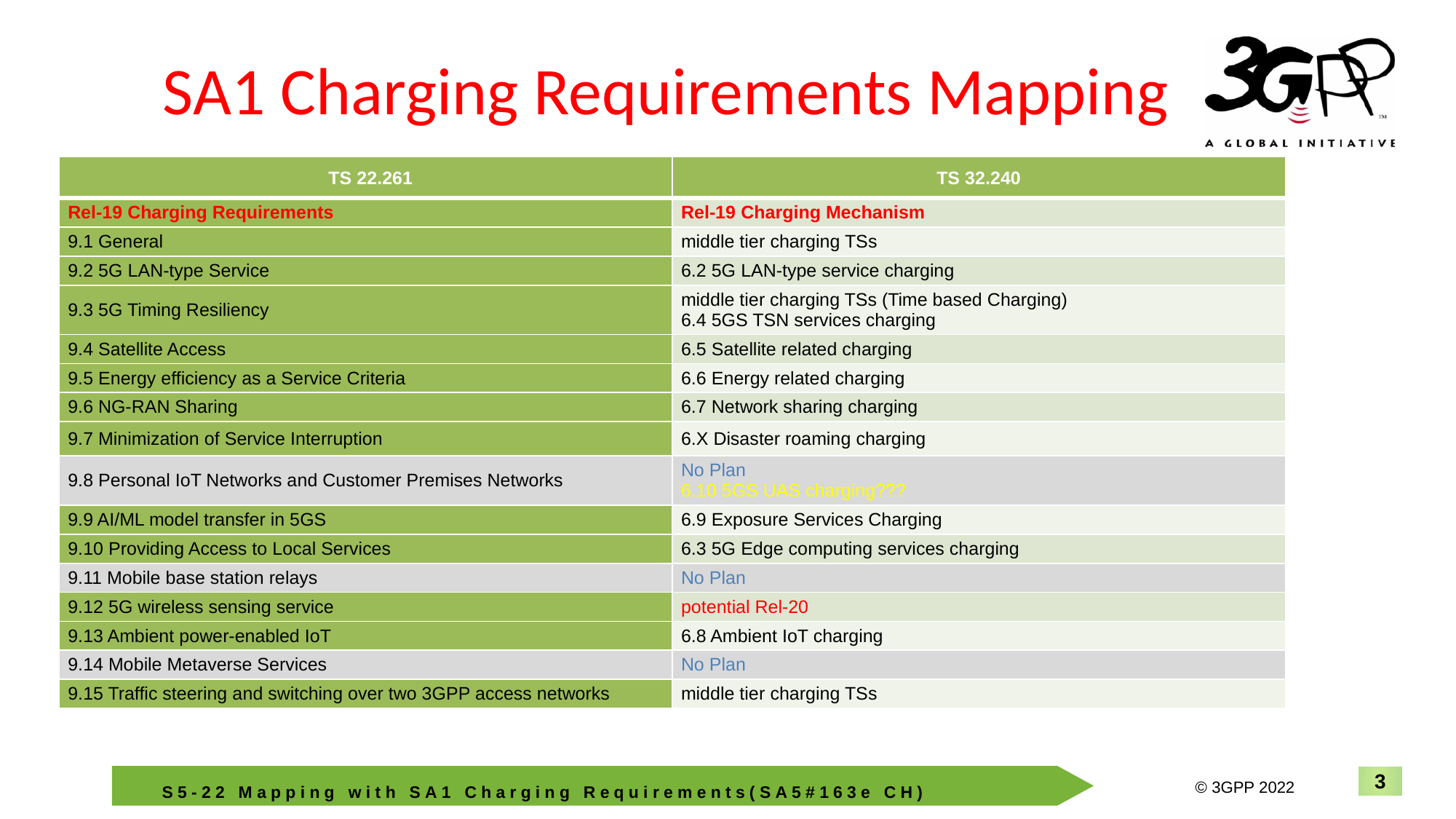

# SA1 Charging Requirements Mapping
| TS 22.261 | TS 32.240 |
| --- | --- |
| Rel-19 Charging Requirements | Rel-19 Charging Mechanism |
| 9.1 General | middle tier charging TSs |
| 9.2 5G LAN-type Service | 6.2 5G LAN-type service charging |
| 9.3 5G Timing Resiliency | middle tier charging TSs (Time based Charging) 6.4 5GS TSN services charging |
| 9.4 Satellite Access | 6.5 Satellite related charging |
| 9.5 Energy efficiency as a Service Criteria | 6.6 Energy related charging |
| 9.6 NG-RAN Sharing | 6.7 Network sharing charging |
| 9.7 Minimization of Service Interruption | 6.X Disaster roaming charging |
| 9.8 Personal IoT Networks and Customer Premises Networks | No Plan 6.10 5GS UAS charging??? |
| 9.9 AI/ML model transfer in 5GS | 6.9 Exposure Services Charging |
| 9.10 Providing Access to Local Services | 6.3 5G Edge computing services charging |
| 9.11 Mobile base station relays | No Plan |
| 9.12 5G wireless sensing service | potential Rel-20 |
| 9.13 Ambient power-enabled IoT | 6.8 Ambient IoT charging |
| 9.14 Mobile Metaverse Services | No Plan |
| 9.15 Traffic steering and switching over two 3GPP access networks | middle tier charging TSs |